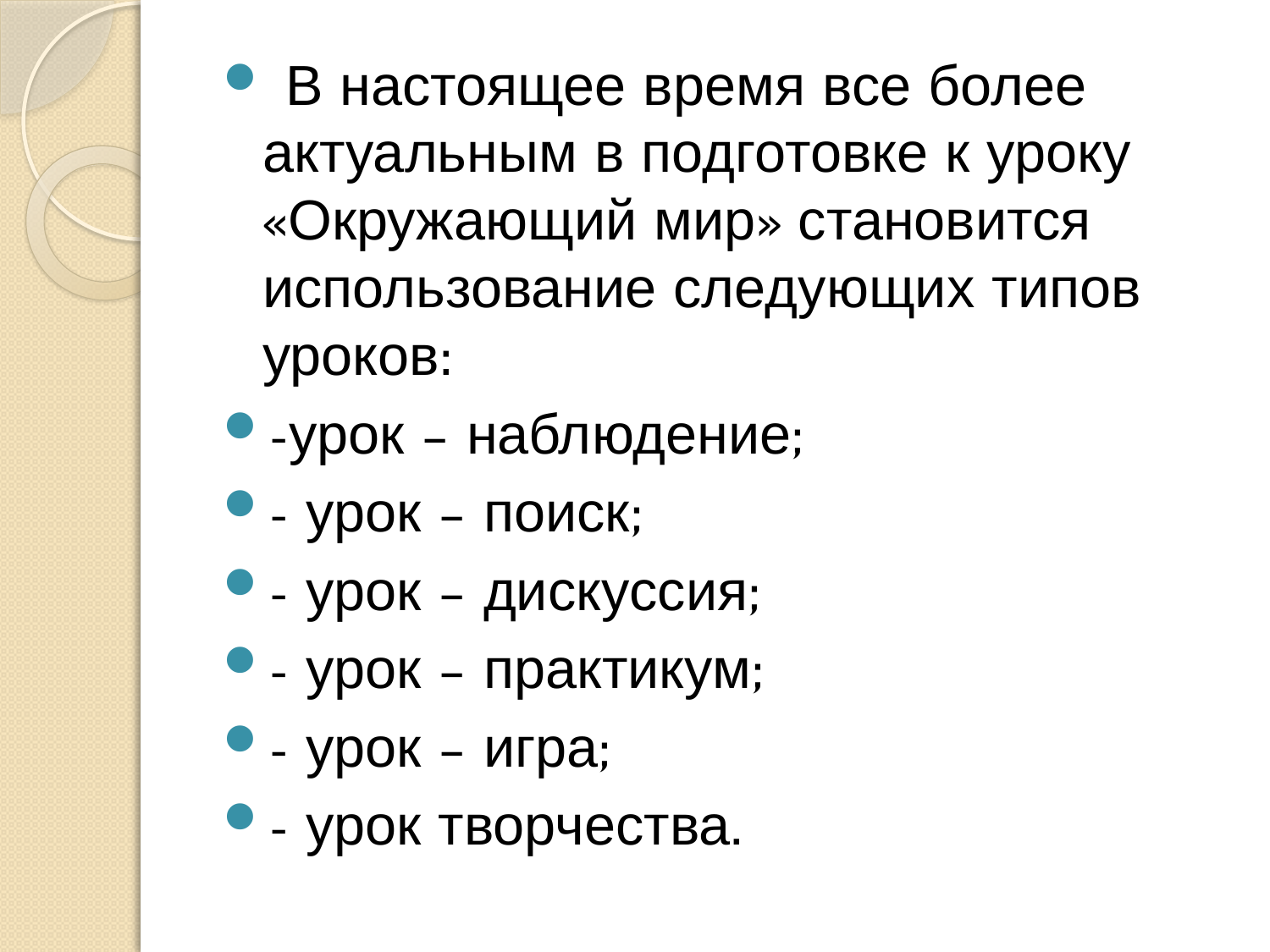

В настоящее время все более актуальным в подготовке к уроку «Окружающий мир» становится использование следующих типов уроков:
-урок – наблюдение;
- урок – поиск;
- урок – дискуссия;
- урок – практикум;
- урок – игра;
- урок творчества.